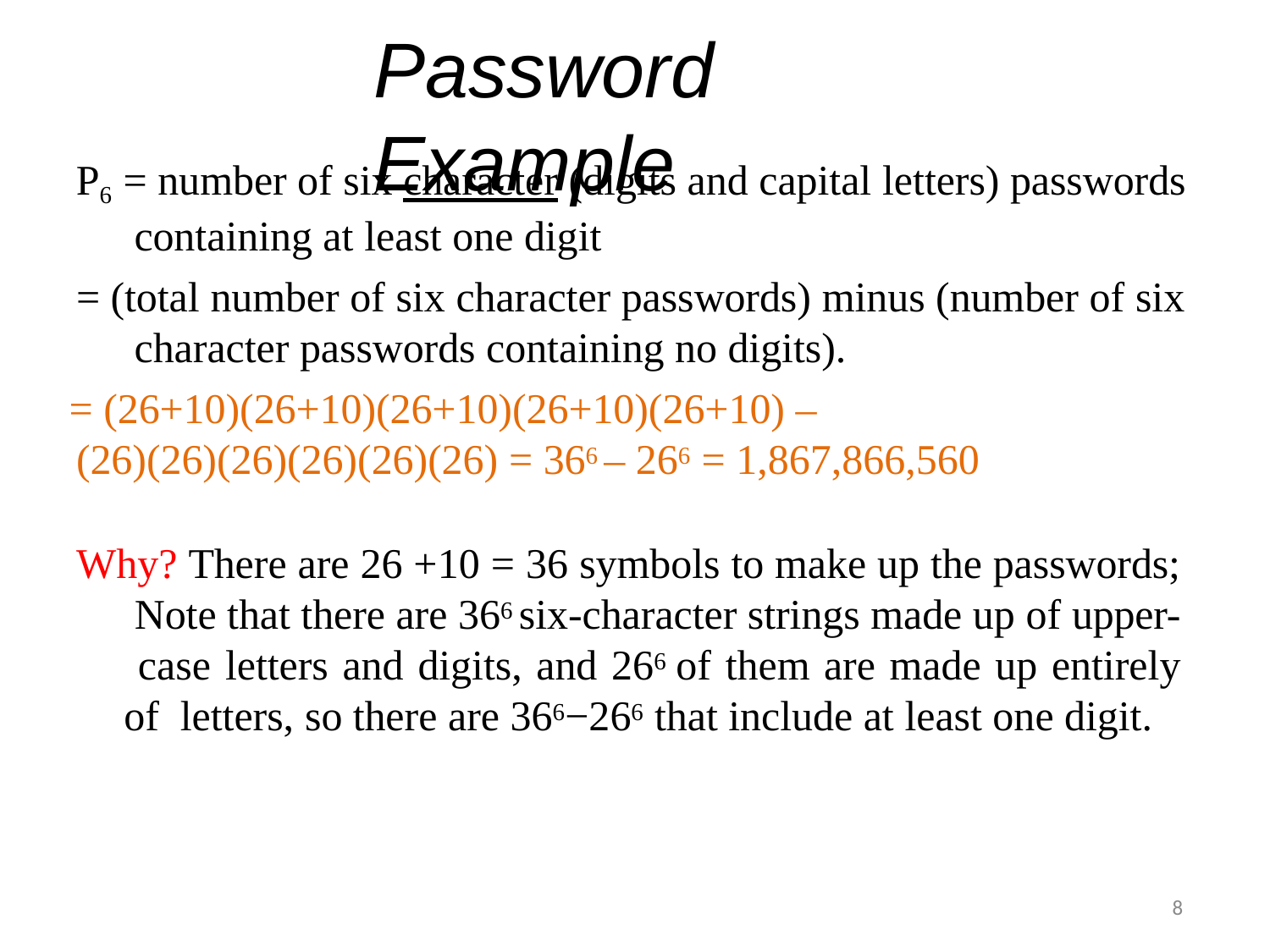

# Password Example
P6 = number of six character (digits and capital letters) passwords  containing at least one digit
= (total number of six character passwords) minus (number of six  character passwords containing no digits).
= (26+10)(26+10)(26+10)(26+10)(26+10) –
(26)(26)(26)(26)(26)(26) = 366 – 266 = 1,867,866,560

Why? There are 26 +10 = 36 symbols to make up the passwords;  Note that there are 366 six-character strings made up of upper-  case letters and digits, and 266 of them are made up entirely of  letters, so there are 366−266 that include at least one digit.
8